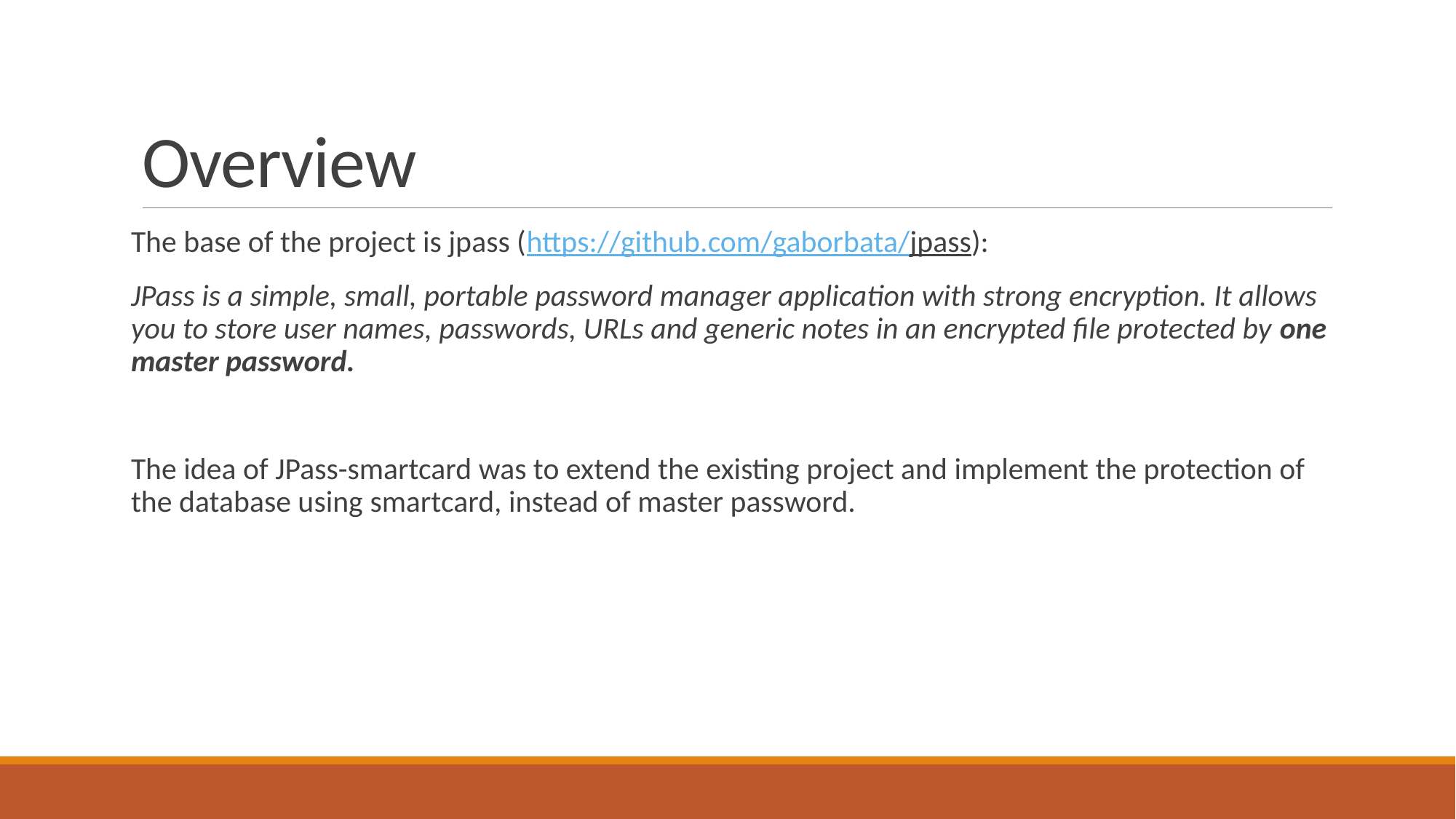

# Overview
The base of the project is jpass (https://github.com/gaborbata/jpass):
JPass is a simple, small, portable password manager application with strong encryption. It allows you to store user names, passwords, URLs and generic notes in an encrypted file protected by one master password.

The idea of JPass-smartcard was to extend the existing project and implement the protection of the database using smartcard, instead of master password.